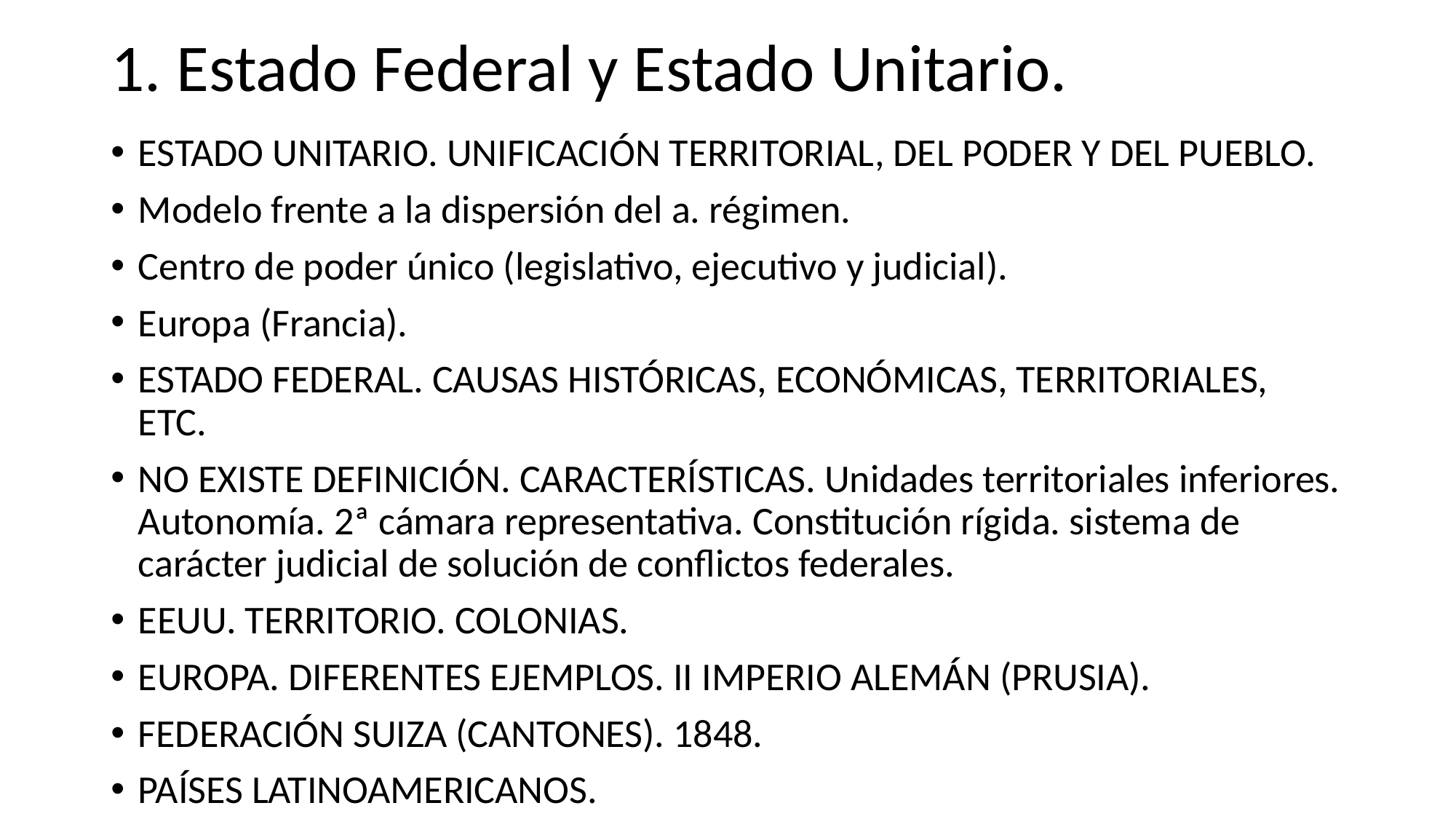

# 1. Estado Federal y Estado Unitario.
ESTADO UNITARIO. UNIFICACIÓN TERRITORIAL, DEL PODER Y DEL PUEBLO.
Modelo frente a la dispersión del a. régimen.
Centro de poder único (legislativo, ejecutivo y judicial).
Europa (Francia).
ESTADO FEDERAL. CAUSAS HISTÓRICAS, ECONÓMICAS, TERRITORIALES, ETC.
NO EXISTE DEFINICIÓN. CARACTERÍSTICAS. Unidades territoriales inferiores. Autonomía. 2ª cámara representativa. Constitución rígida. sistema de carácter judicial de solución de conflictos federales.
EEUU. TERRITORIO. COLONIAS.
EUROPA. DIFERENTES EJEMPLOS. II IMPERIO ALEMÁN (PRUSIA).
FEDERACIÓN SUIZA (CANTONES). 1848.
PAÍSES LATINOAMERICANOS.